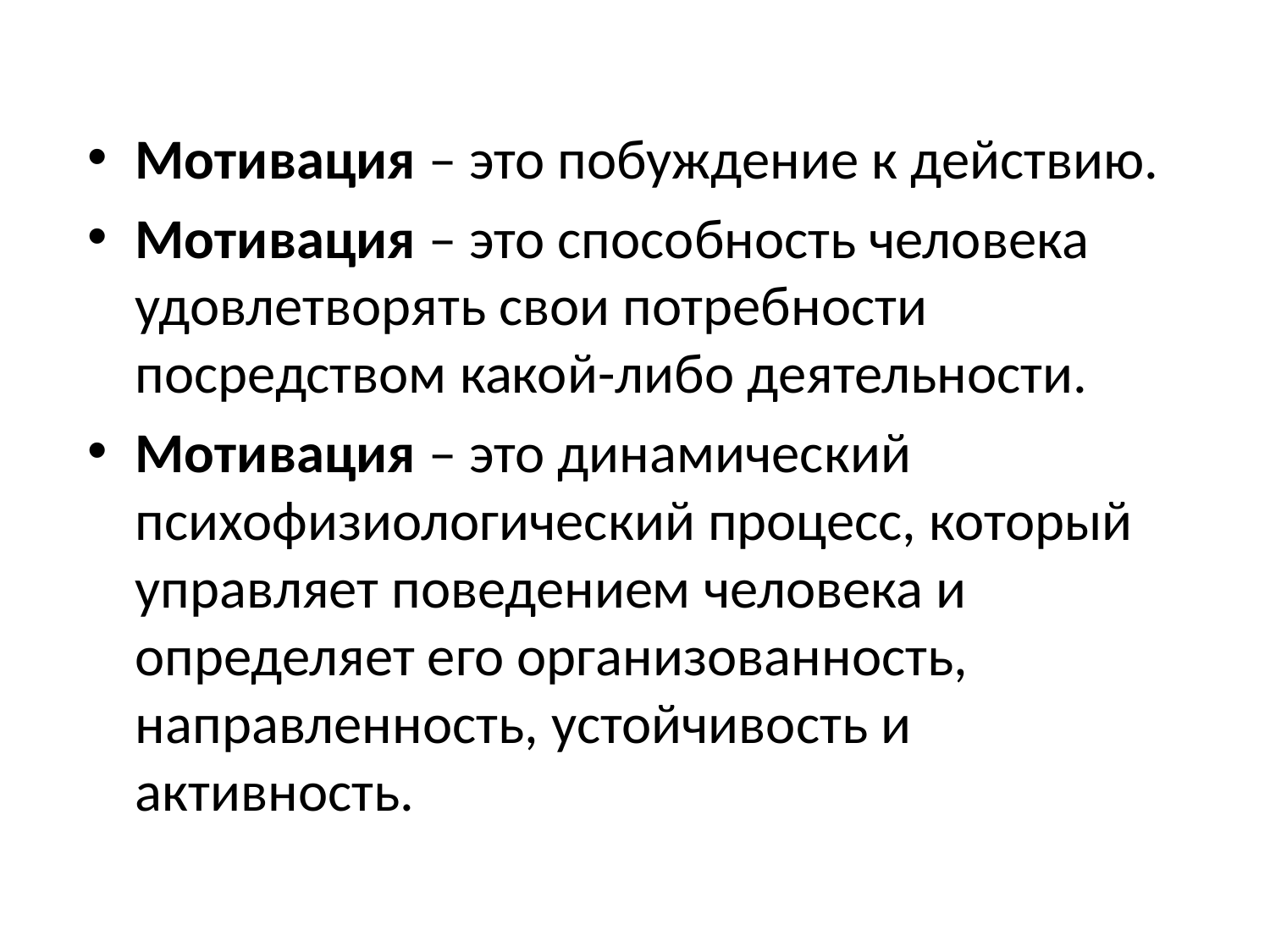

Мотивация – это побуждение к действию.
Мотивация – это способность человека удовлетворять свои потребности посредством какой-либо деятельности.
Мотивация – это динамический психофизиологический процесс, который управляет поведением человека и определяет его организованность, направленность, устойчивость и активность.